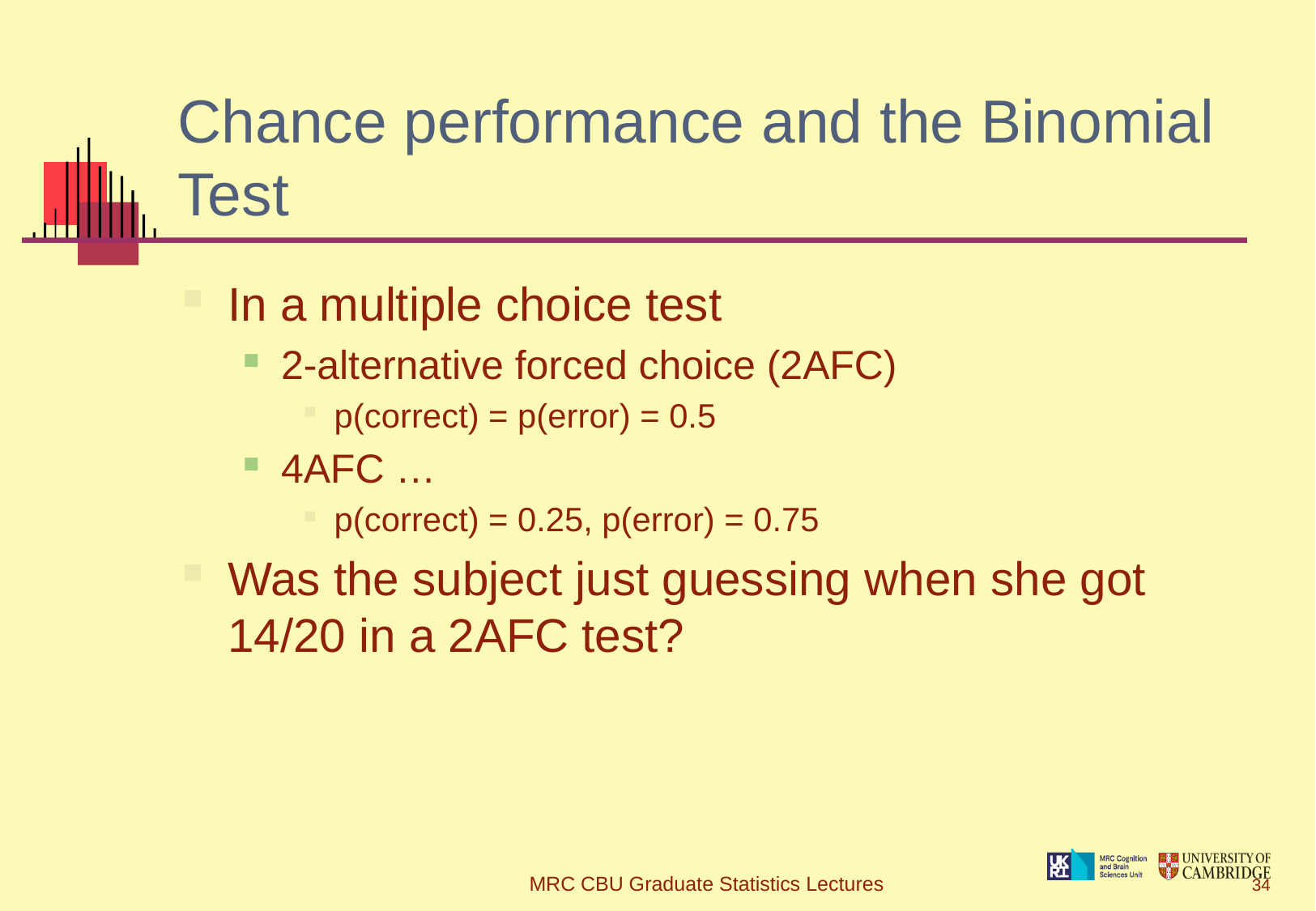

# Chance performance and the Binomial Test
In a multiple choice test
2-alternative forced choice (2AFC)
p(correct) = p(error) = 0.5
4AFC …
p(correct) = 0.25, p(error) = 0.75
Was the subject just guessing when she got 14/20 in a 2AFC test?

MRC CBU Graduate Statistics Lectures
34